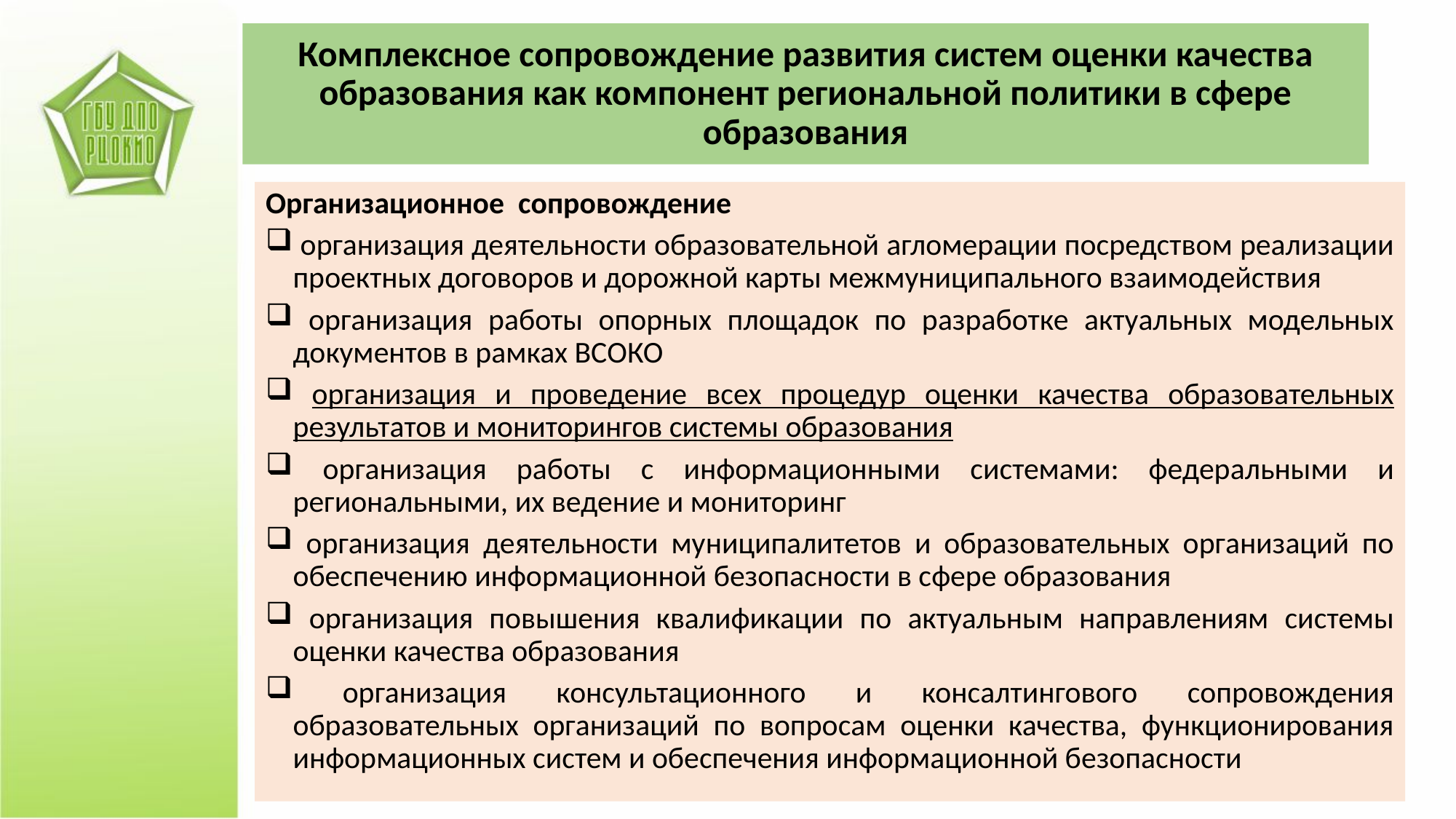

# Комплексное сопровождение развития систем оценки качества образования как компонент региональной политики в сфере образования
Организационное  сопровождение
 организация деятельности образовательной агломерации посредством реализации проектных договоров и дорожной карты межмуниципального взаимодействия
 организация работы опорных площадок по разработке актуальных модельных документов в рамках ВСОКО
 организация и проведение всех процедур оценки качества образовательных результатов и мониторингов системы образования
 организация работы с информационными системами: федеральными и региональными, их ведение и мониторинг
 организация деятельности муниципалитетов и образовательных организаций по обеспечению информационной безопасности в сфере образования
 организация повышения квалификации по актуальным направлениям системы оценки качества образования
 организация консультационного и консалтингового сопровождения образовательных организаций по вопросам оценки качества, функционирования информационных систем и обеспечения информационной безопасности